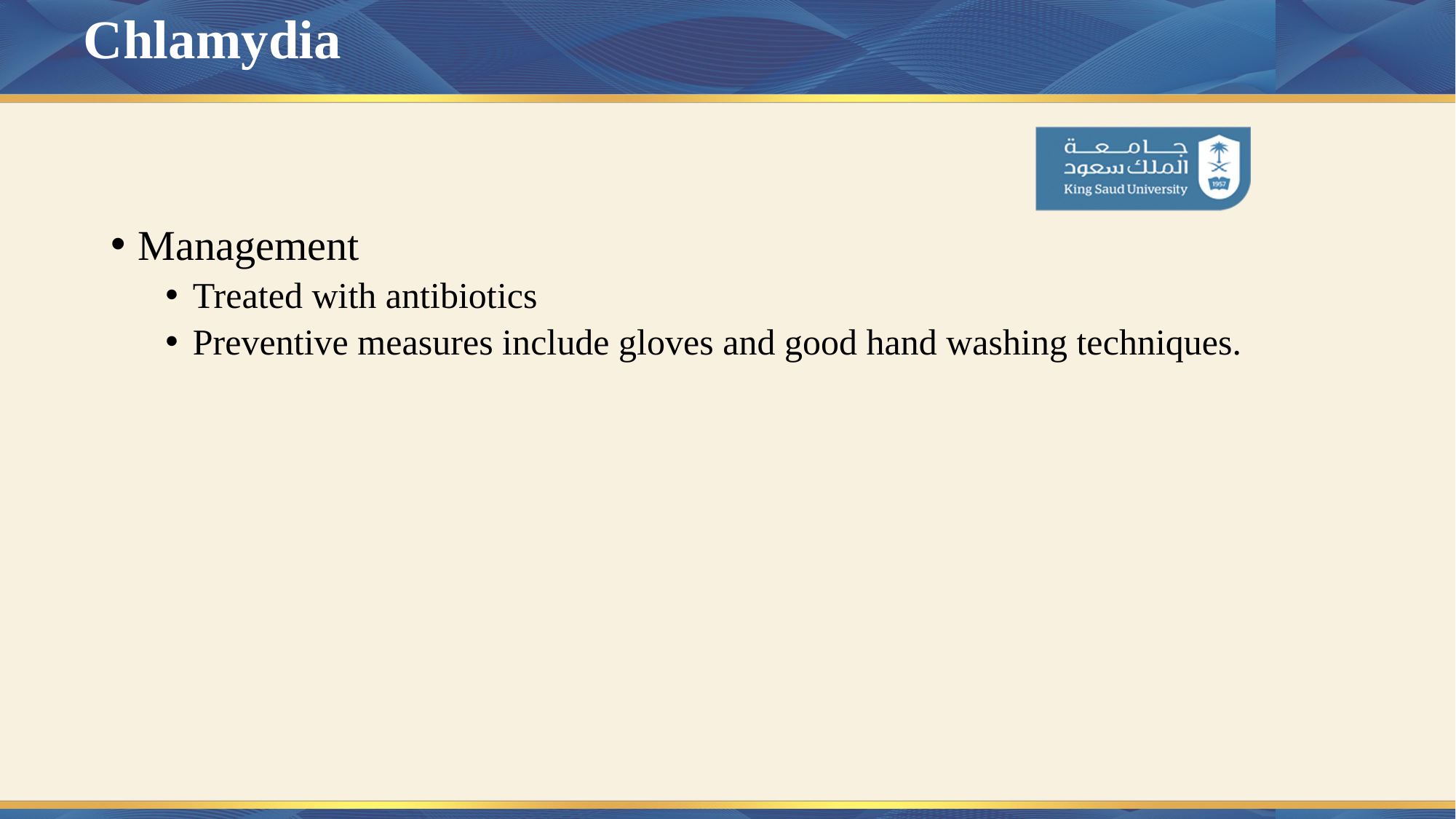

# Chlamydia
Management
Treated with antibiotics
Preventive measures include gloves and good hand washing techniques.